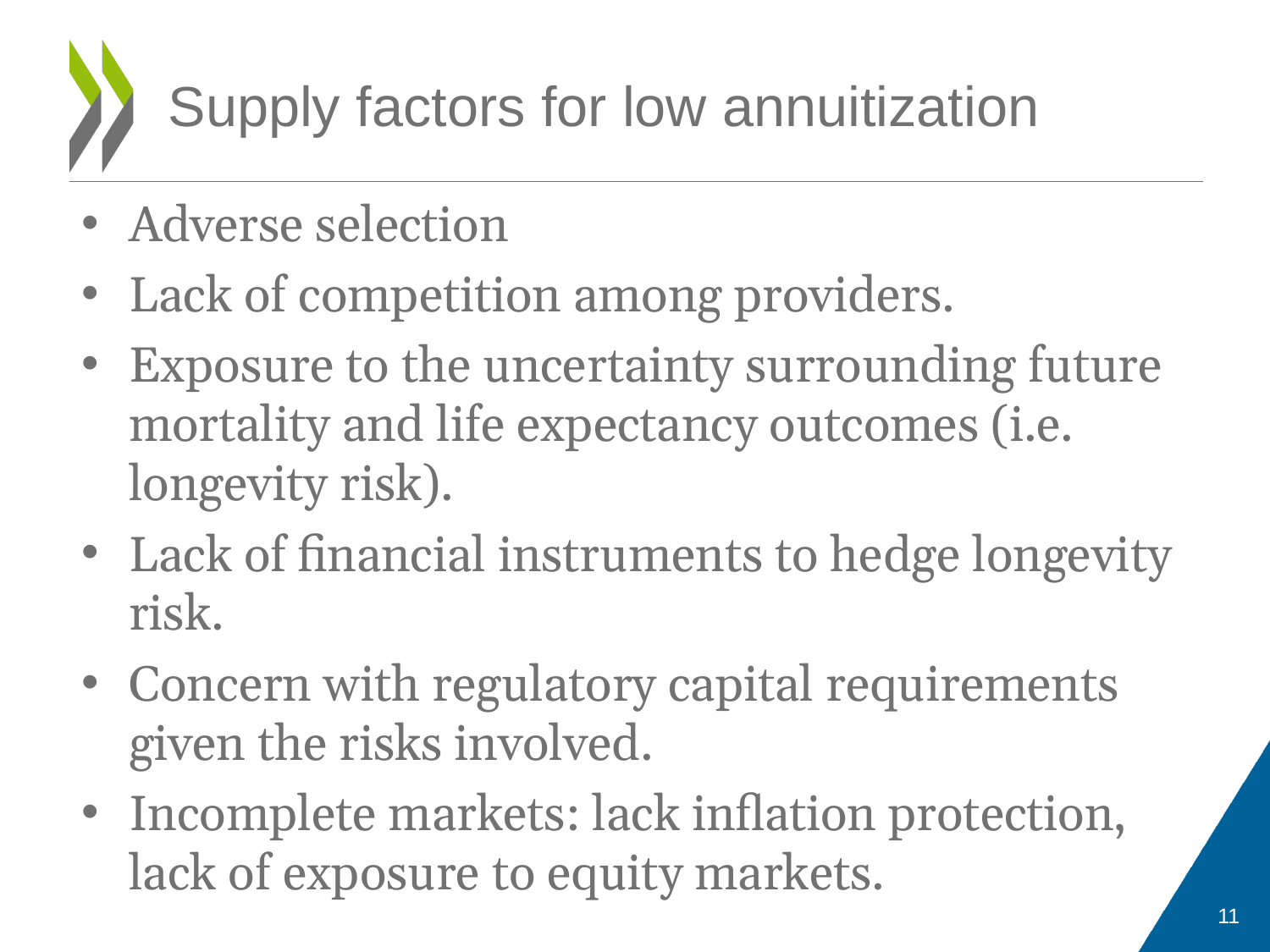

# Supply factors for low annuitization
Adverse selection
Lack of competition among providers.
Exposure to the uncertainty surrounding future mortality and life expectancy outcomes (i.e. longevity risk).
Lack of financial instruments to hedge longevity risk.
Concern with regulatory capital requirements given the risks involved.
Incomplete markets: lack inflation protection, lack of exposure to equity markets.

11